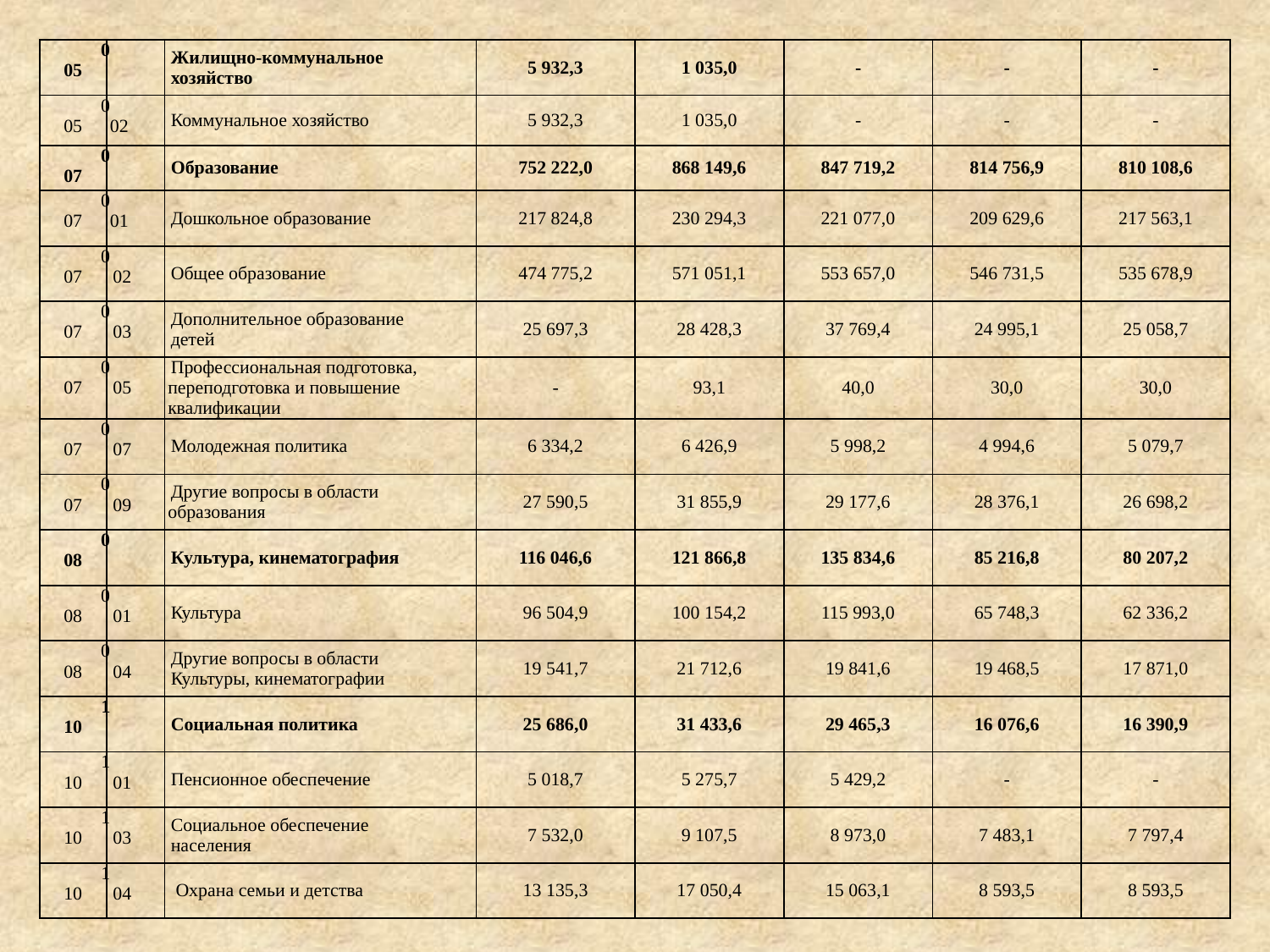

| 005 |  | Жилищно-коммунальное хозяйство | 5 932,3 | 1 035,0 | - | - | - |
| --- | --- | --- | --- | --- | --- | --- | --- |
| 005 | 02 | Коммунальное хозяйство | 5 932,3 | 1 035,0 | - | - | - |
| 007 |  | Образование | 752 222,0 | 868 149,6 | 847 719,2 | 814 756,9 | 810 108,6 |
| 007 | 01 | Дошкольное образование | 217 824,8 | 230 294,3 | 221 077,0 | 209 629,6 | 217 563,1 |
| 007 | 02 | Общее образование | 474 775,2 | 571 051,1 | 553 657,0 | 546 731,5 | 535 678,9 |
| 007 | 03 | Дополнительное образование детей | 25 697,3 | 28 428,3 | 37 769,4 | 24 995,1 | 25 058,7 |
| 007 | 05 | Профессиональная подготовка, переподготовка и повышение квалификации | - | 93,1 | 40,0 | 30,0 | 30,0 |
| 007 | 07 | Молодежная политика | 6 334,2 | 6 426,9 | 5 998,2 | 4 994,6 | 5 079,7 |
| 007 | 09 | Другие вопросы в области образования | 27 590,5 | 31 855,9 | 29 177,6 | 28 376,1 | 26 698,2 |
| 008 |  | Культура, кинематография | 116 046,6 | 121 866,8 | 135 834,6 | 85 216,8 | 80 207,2 |
| 008 | 01 | Культура | 96 504,9 | 100 154,2 | 115 993,0 | 65 748,3 | 62 336,2 |
| 008 | 04 | Другие вопросы в области Культуры, кинематографии | 19 541,7 | 21 712,6 | 19 841,6 | 19 468,5 | 17 871,0 |
| 110 |  | Социальная политика | 25 686,0 | 31 433,6 | 29 465,3 | 16 076,6 | 16 390,9 |
| 110 | 01 | Пенсионное обеспечение | 5 018,7 | 5 275,7 | 5 429,2 | - | - |
| 110 | 03 | Социальное обеспечение населения | 7 532,0 | 9 107,5 | 8 973,0 | 7 483,1 | 7 797,4 |
| 110 | 04 | Охрана семьи и детства | 13 135,3 | 17 050,4 | 15 063,1 | 8 593,5 | 8 593,5 |